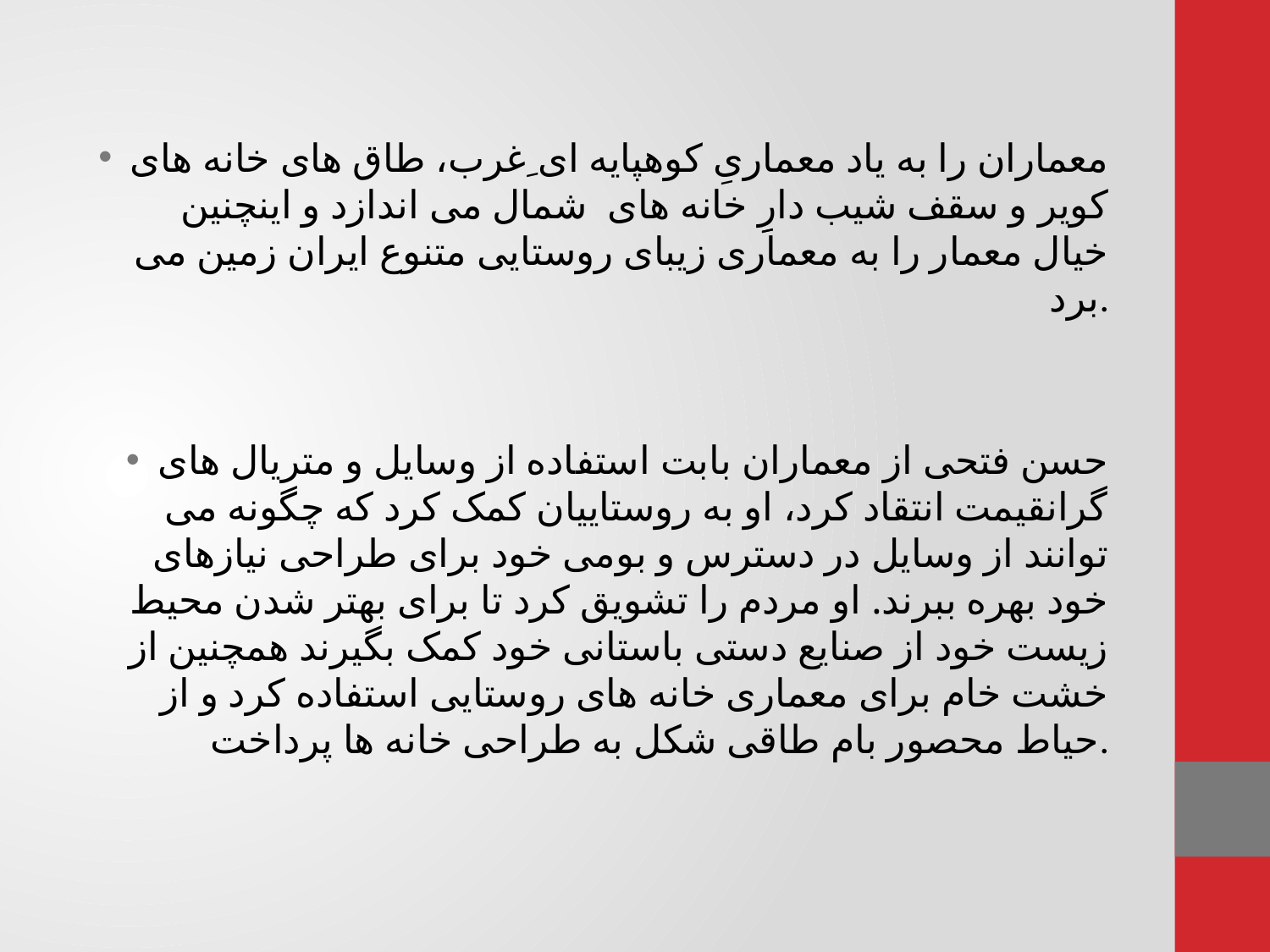

معماران را به یاد معماریِ کوهپایه ای ِغرب، طاق های خانه های کویر و سقف شیب دارِِ خانه های  شمال می اندازد و اینچنین خیال معمار را به معماری زیبای روستایی متنوع ایران زمین می برد.

حسن فتحی از معماران بابت استفاده از وسایل و متریال های گرانقیمت انتقاد کرد، او به روستاییان کمک کرد که چگونه می توانند از وسایل در دسترس و بومی خود برای طراحی نیازهای خود بهره ببرند. او مردم را تشویق کرد تا برای بهتر شدن محیط زیست خود از صنایع دستی باستانی خود کمک بگیرند همچنین از خشت خام برای معماری خانه های روستایی استفاده کرد و از حیاط محصور بام طاقی شکل به طراحی خانه ها پرداخت.